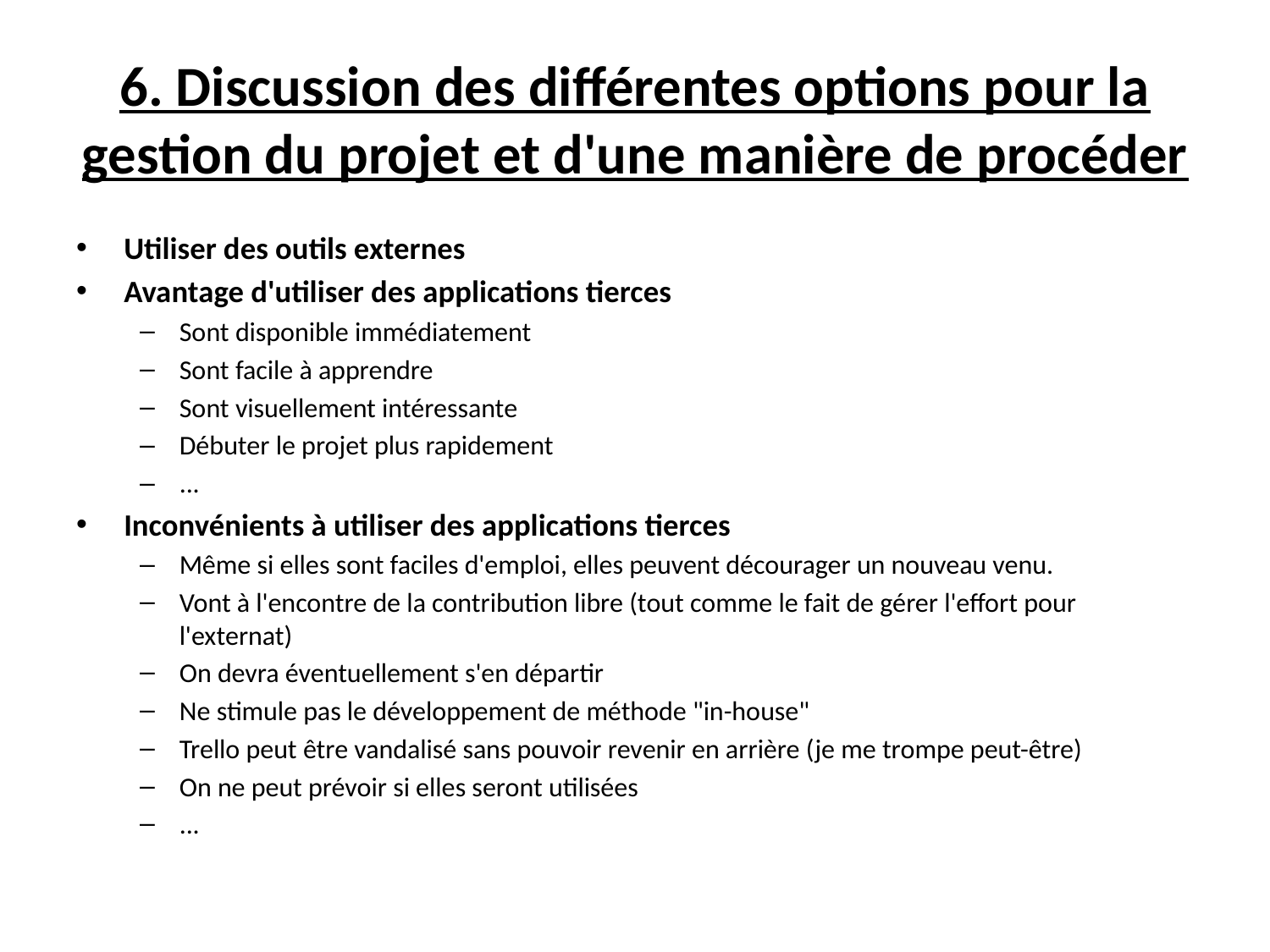

# 6. Discussion des différentes options pour la gestion du projet et d'une manière de procéder
Utiliser des outils externes
Avantage d'utiliser des applications tierces
Sont disponible immédiatement
Sont facile à apprendre
Sont visuellement intéressante
Débuter le projet plus rapidement
...
Inconvénients à utiliser des applications tierces
Même si elles sont faciles d'emploi, elles peuvent décourager un nouveau venu.
Vont à l'encontre de la contribution libre (tout comme le fait de gérer l'effort pour l'externat)
On devra éventuellement s'en départir
Ne stimule pas le développement de méthode "in-house"
Trello peut être vandalisé sans pouvoir revenir en arrière (je me trompe peut-être)
On ne peut prévoir si elles seront utilisées
...